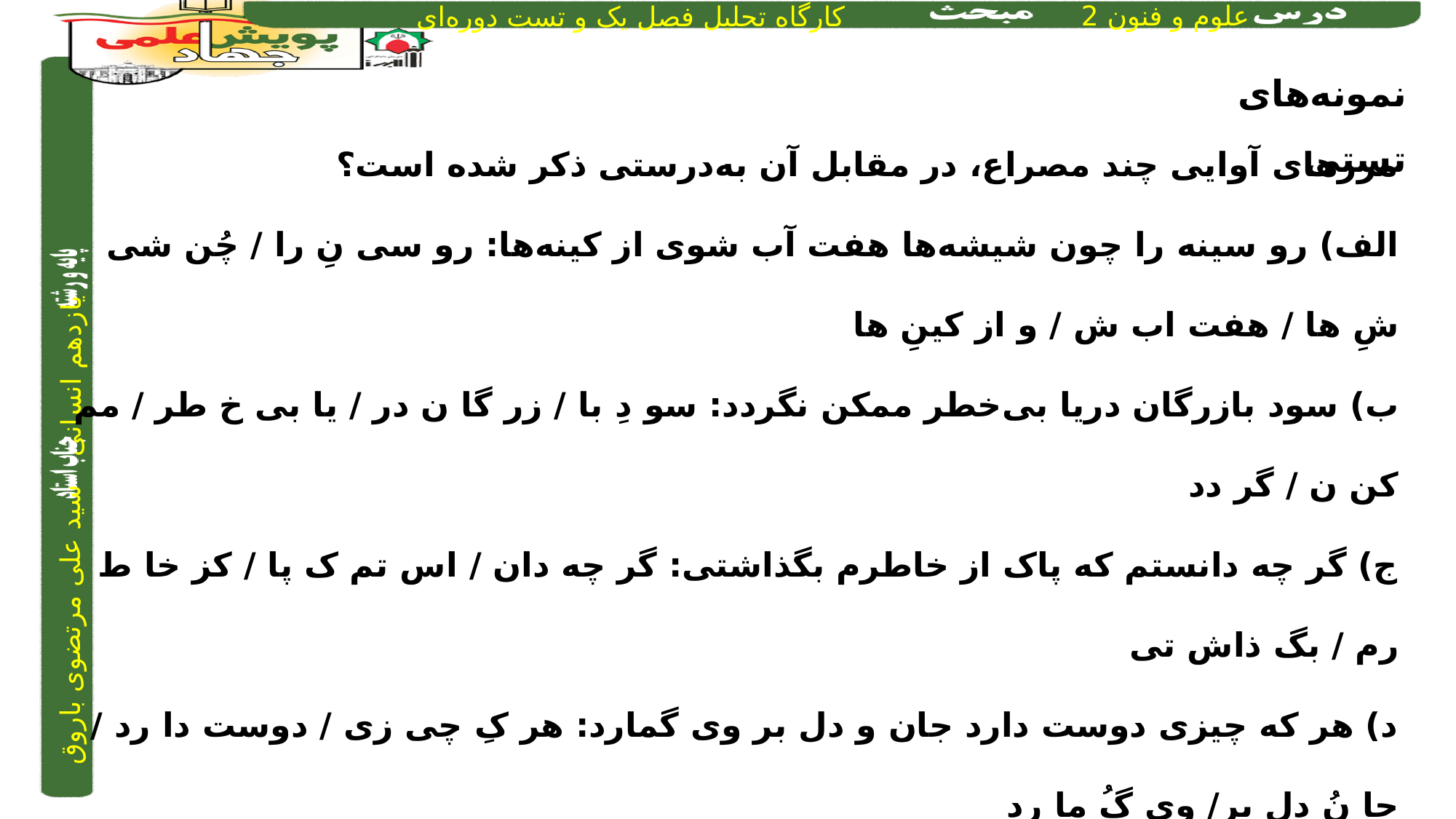

نمونه‌های تستی
مرزهای آوایی چند مصراع، در مقابل آن به‌درستی ذکر شده است؟
الف) رو سینه را چون شیشه‌ها هفت آب شوی از کینه‌ها: رو سی نِ را / چُن شی شِ ها / هفت اب ش / و از کینِ ها
ب) سود بازرگان دریا بی‌خطر ممکن نگردد: سو دِ با / زر گا ن در / یا بی خ طر / مم کن ن / گر دد
ج) گر چه دانستم که پاک از خاطرم بگذاشتی: گر چه دان / اس تم ک پا / کز خا ط رم / بگ ذاش تی
د) هر که چیزی دوست دارد جان و دل بر وی گمارد: هر کِ چی زی / دوست دا رد / جا نُ دل بر/ وی گُ ما رد
هـ) رقیب انگشت می‌خاید که سعدی چشم بر هم نه: ر قیب ان گش / ت می خا ید / کِ سع دی چشم / بر هم نه
و) جوانی شمع ره کردم که جویم زندگانی را: جَ وا نی شَم / عِ ره کر دم / کِ جو یم زن / دِ گا نی را
1) چهار		2) سه		3) دو		4) یک
3